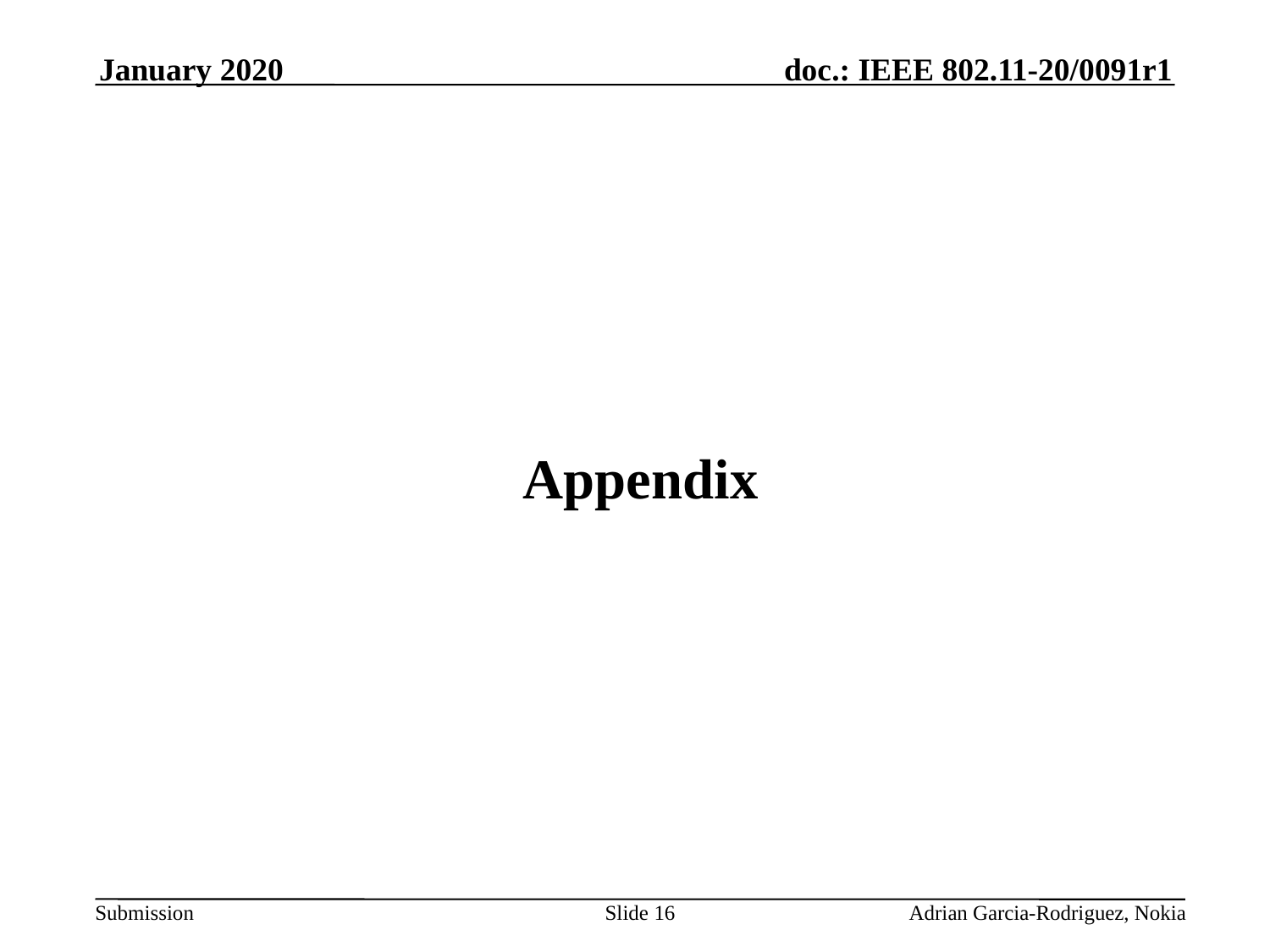

January 2020
# Appendix

Slide 16
Adrian Garcia-Rodriguez, Nokia